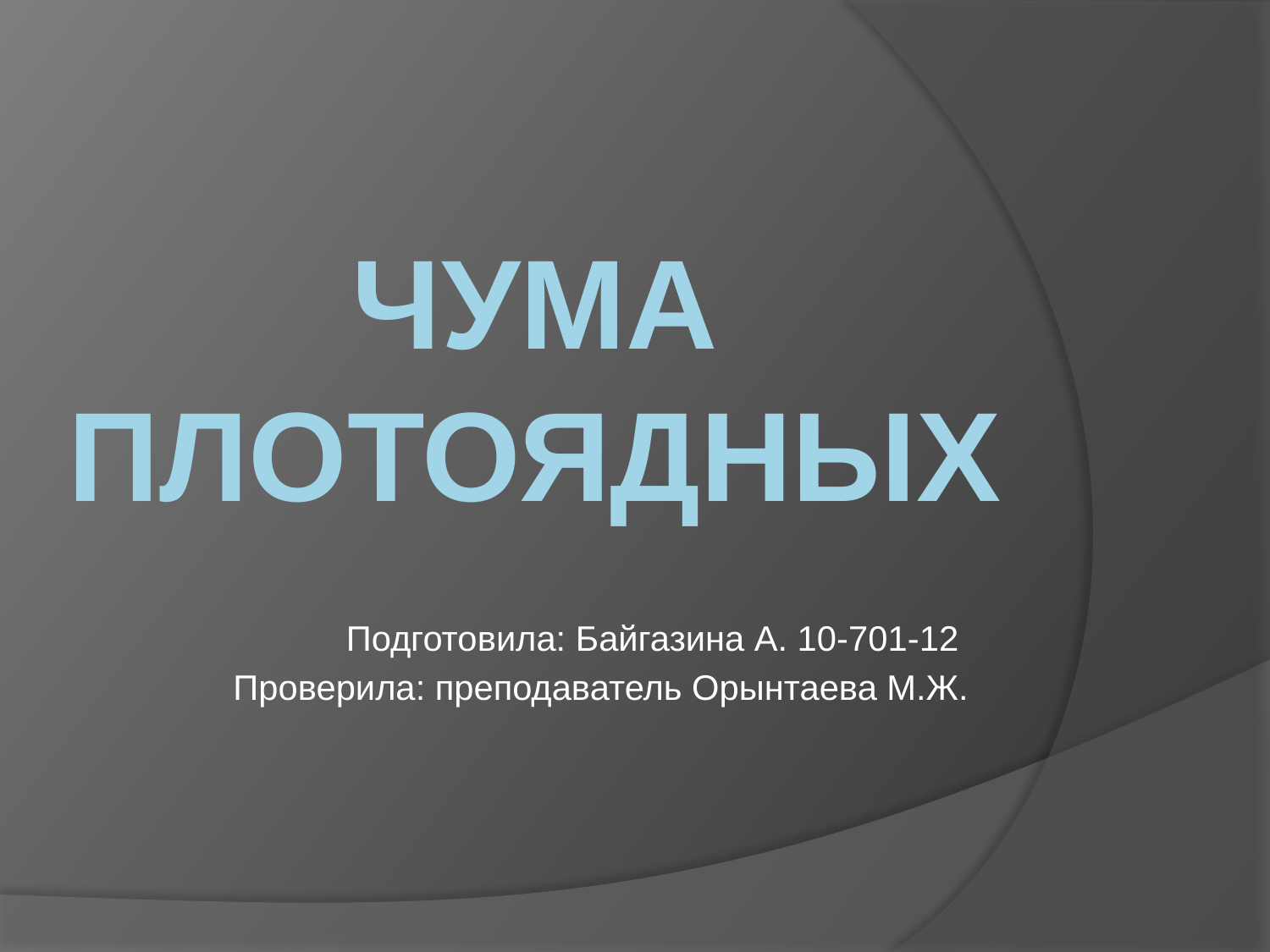

# Чума плотоядных
Подготовила: Байгазина А. 10-701-12
Проверила: преподаватель Орынтаева М.Ж.